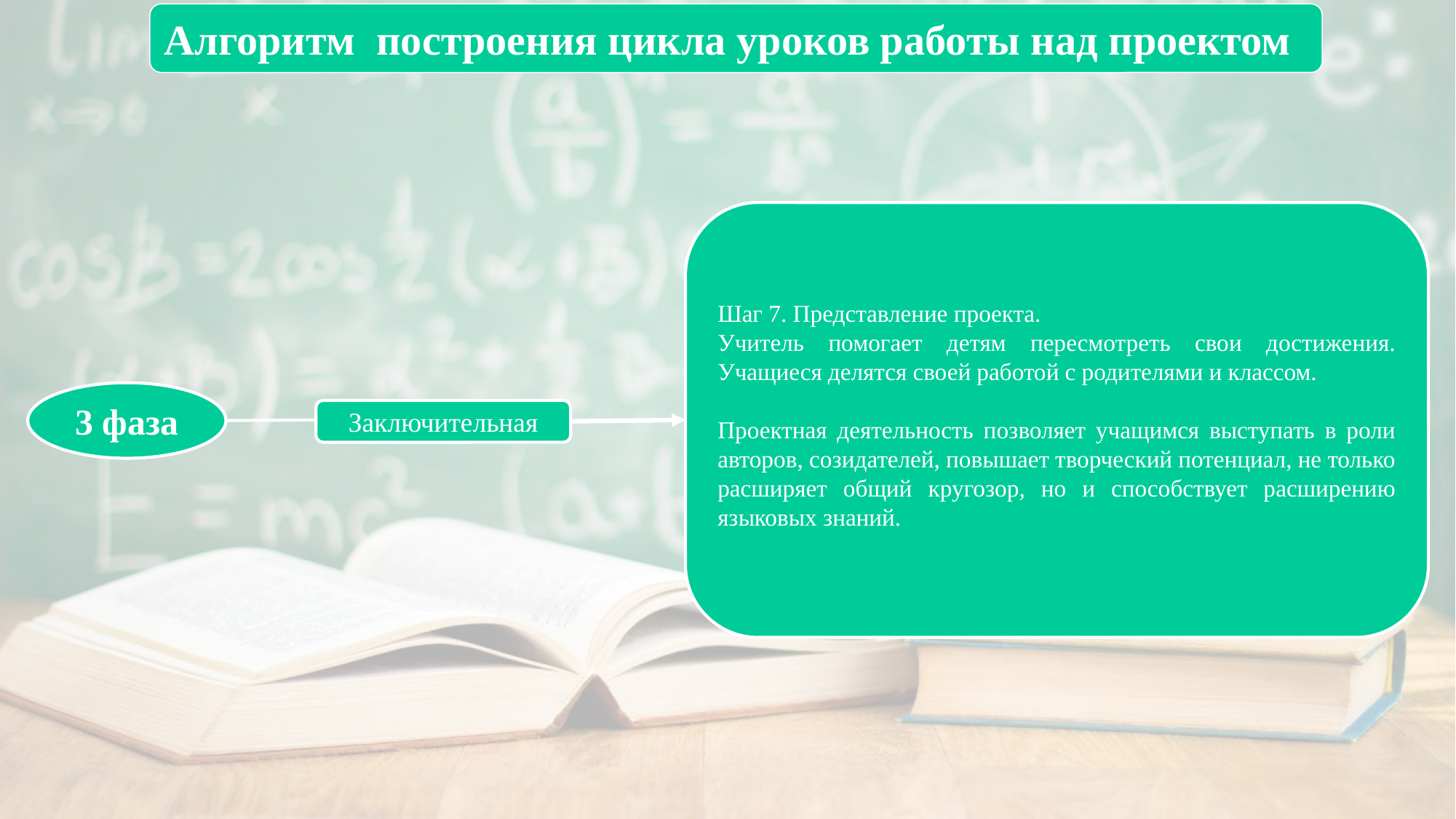

Алгоритм  построения цикла уроков работы над проектом

Шаг 7. Представление проекта.
Учитель помогает детям пересмотреть свои достижения. Учащиеся делятся своей работой с родителями и классом.

Проектная деятельность позволяет учащимся выступать в роли авторов, созидателей, повышает творческий потенциал, не только расширяет общий кругозор, но и способствует расширению языковых знаний.

3 фаза
Заключительная